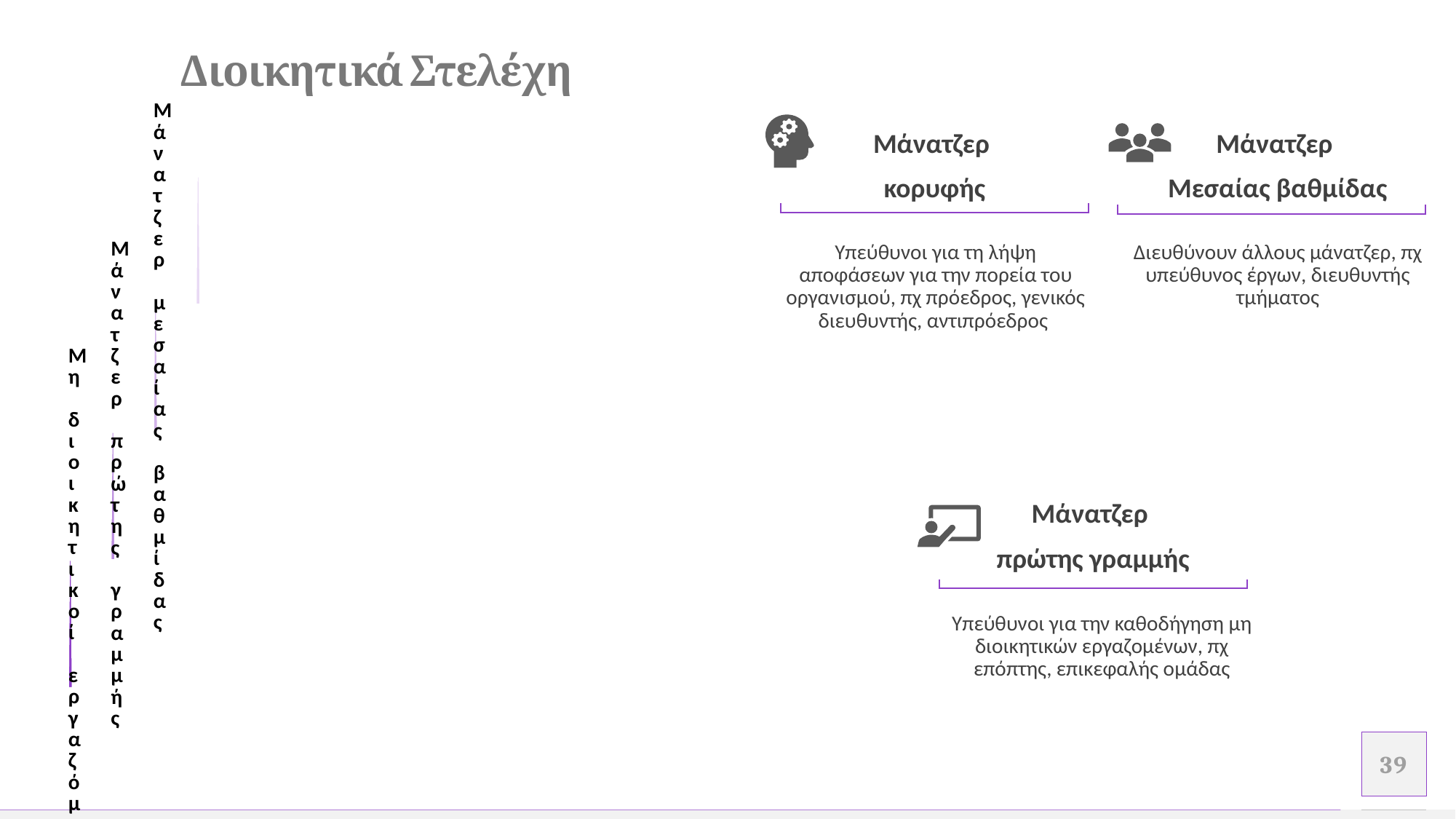

# Διοικητικά Στελέχη

Μάνατζερ
κορυφής
Μάνατζερ
Μεσαίας βαθμίδας
Μάνατζερ
κορυφής
Μάνατζερ μεσαίας βαθμίδας
Μάνατζερ πρώτης γραμμής

Υπεύθυνοι για τη λήψη αποφάσεων για την πορεία του οργανισμού, πχ πρόεδρος, γενικός διευθυντής, αντιπρόεδρος

Διευθύνουν άλλους μάνατζερ, πχ υπεύθυνος έργων, διευθυντής τμήματος

Μάνατζερ
πρώτης γραμμής

Υπεύθυνοι για την καθοδήγηση μη διοικητικών εργαζομένων, πχ επόπτης, επικεφαλής ομάδας

.
.
39
Προσθέστε υποσέλιδο